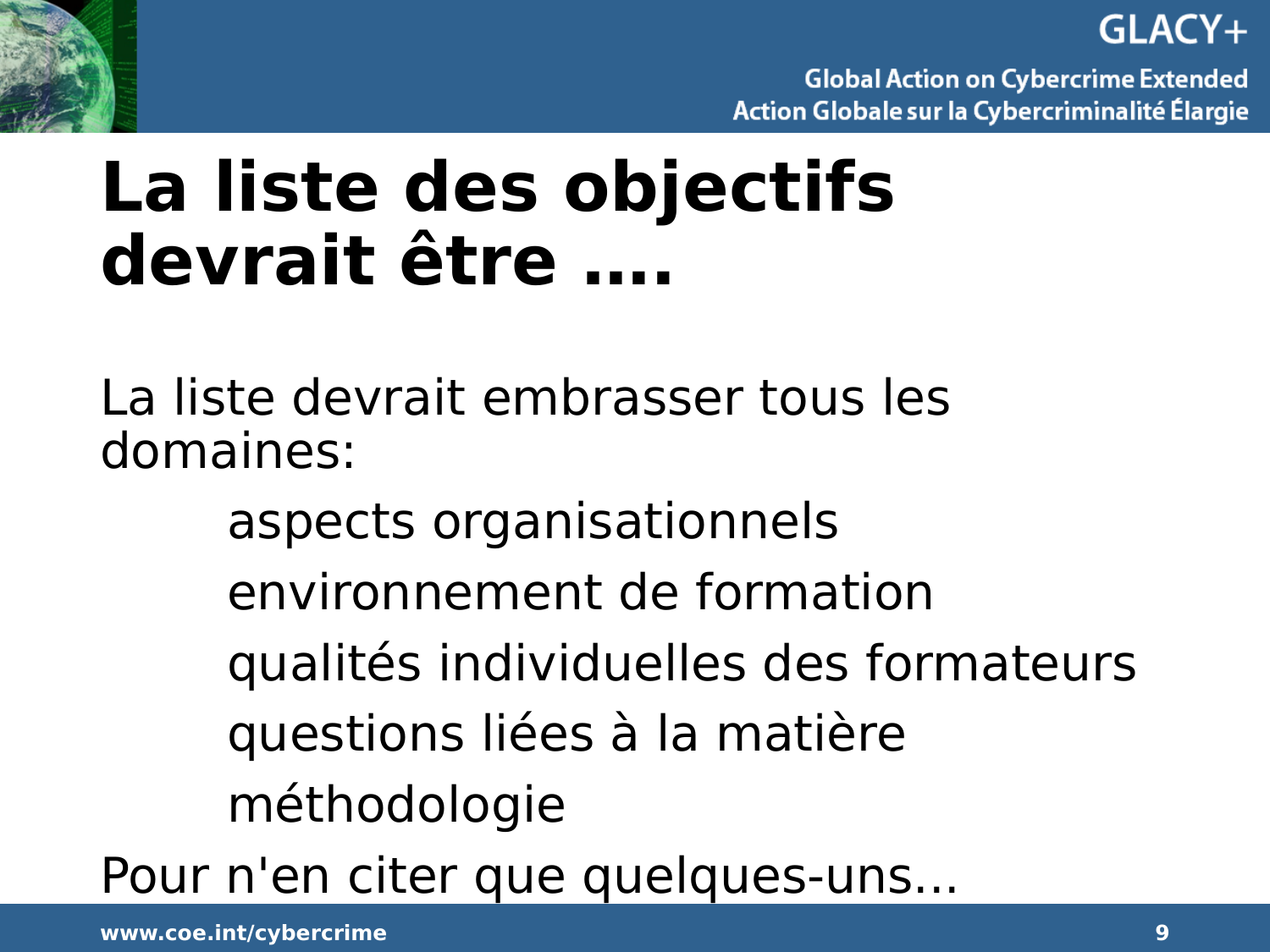

# La liste des objectifs devrait être ….
La liste devrait embrasser tous les domaines:
	aspects organisationnels
	environnement de formation
	qualités individuelles des formateurs
	questions liées à la matière
	méthodologie
Pour n'en citer que quelques-uns...
www.coe.int/cybercrime
9